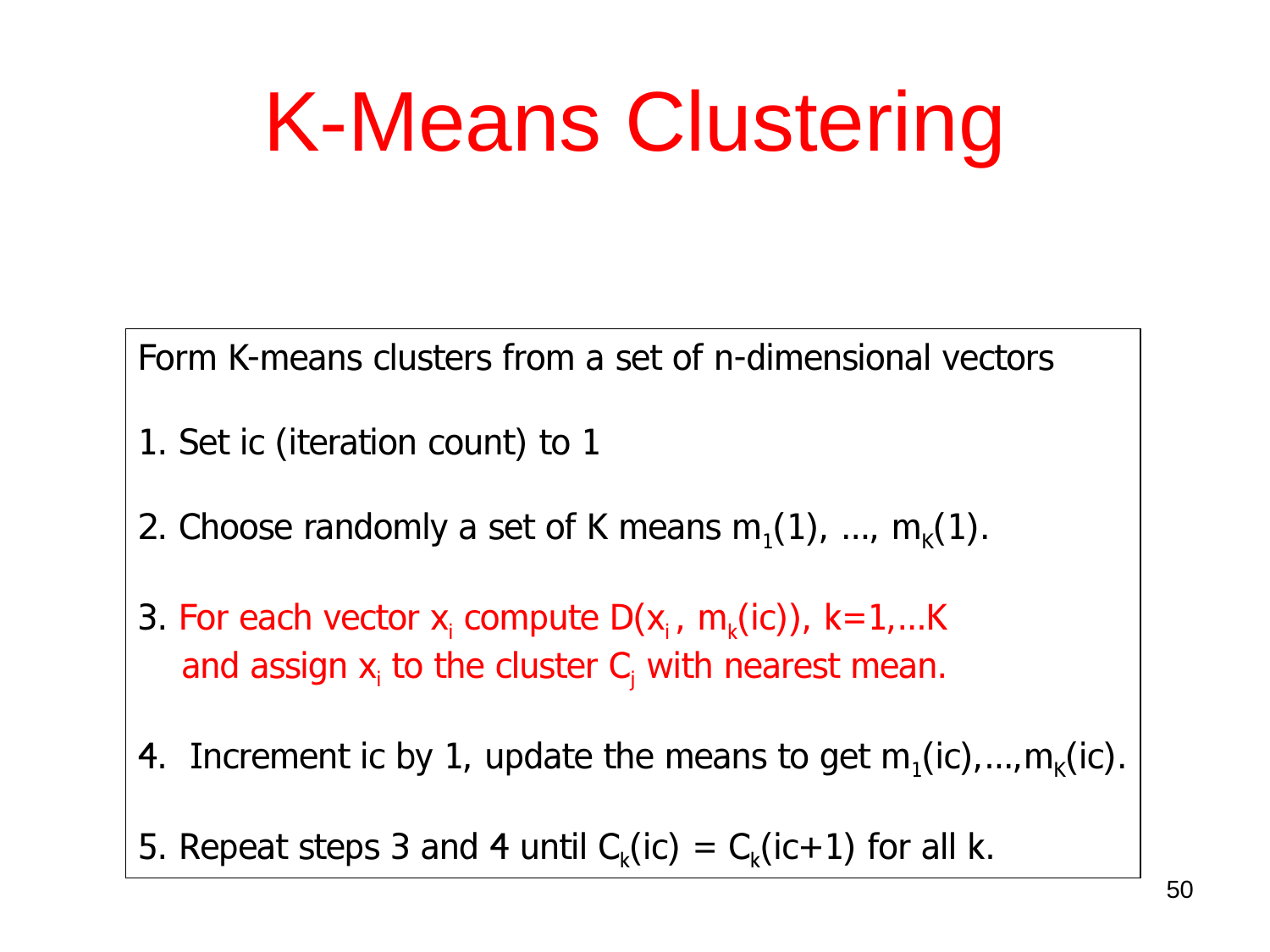

# K-Means Clustering
Form K-means clusters from a set of n-dimensional vectors

1. Set ic (iteration count) to 1

2. Choose randomly a set of K means m1(1), …, mK(1).

3. For each vector xi compute D(xi , mk(ic)), k=1,…K
    and assign xi to the cluster Cj with nearest mean.

4.  Increment ic by 1, update the means to get m1(ic),…,mK(ic).

5. Repeat steps 3 and 4 until Ck(ic) = Ck(ic+1) for all k.
50